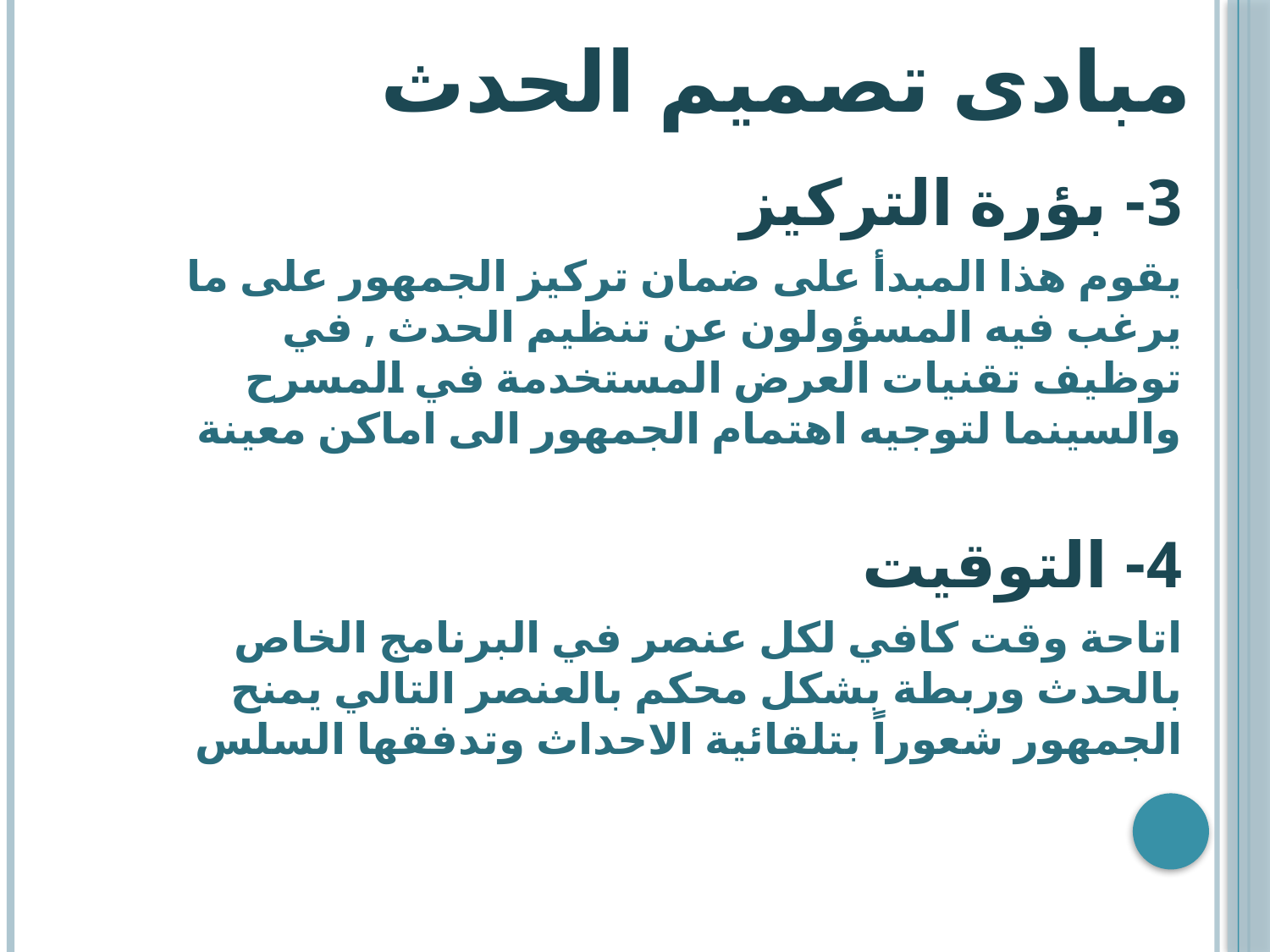

# مبادى تصميم الحدث
3- بؤرة التركيز
يقوم هذا المبدأ على ضمان تركيز الجمهور على ما يرغب فيه المسؤولون عن تنظيم الحدث , في توظيف تقنيات العرض المستخدمة في المسرح والسينما لتوجيه اهتمام الجمهور الى اماكن معينة

4- التوقيت
اتاحة وقت كافي لكل عنصر في البرنامج الخاص بالحدث وربطة بشكل محكم بالعنصر التالي يمنح الجمهور شعوراً بتلقائية الاحداث وتدفقها السلس